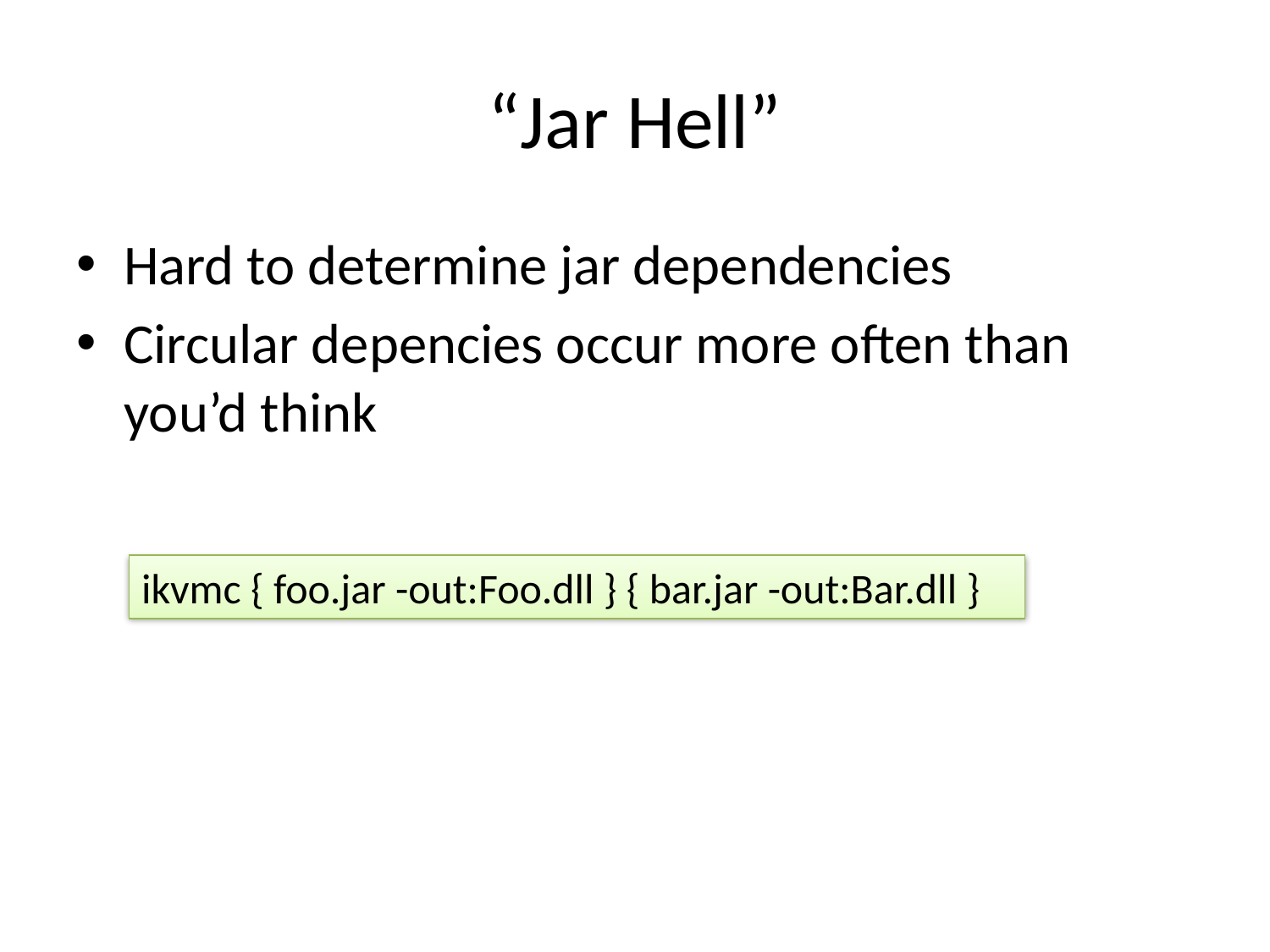

# “Jar Hell”
Hard to determine jar dependencies
Circular depencies occur more often than you’d think
ikvmc { foo.jar -out:Foo.dll } { bar.jar -out:Bar.dll }